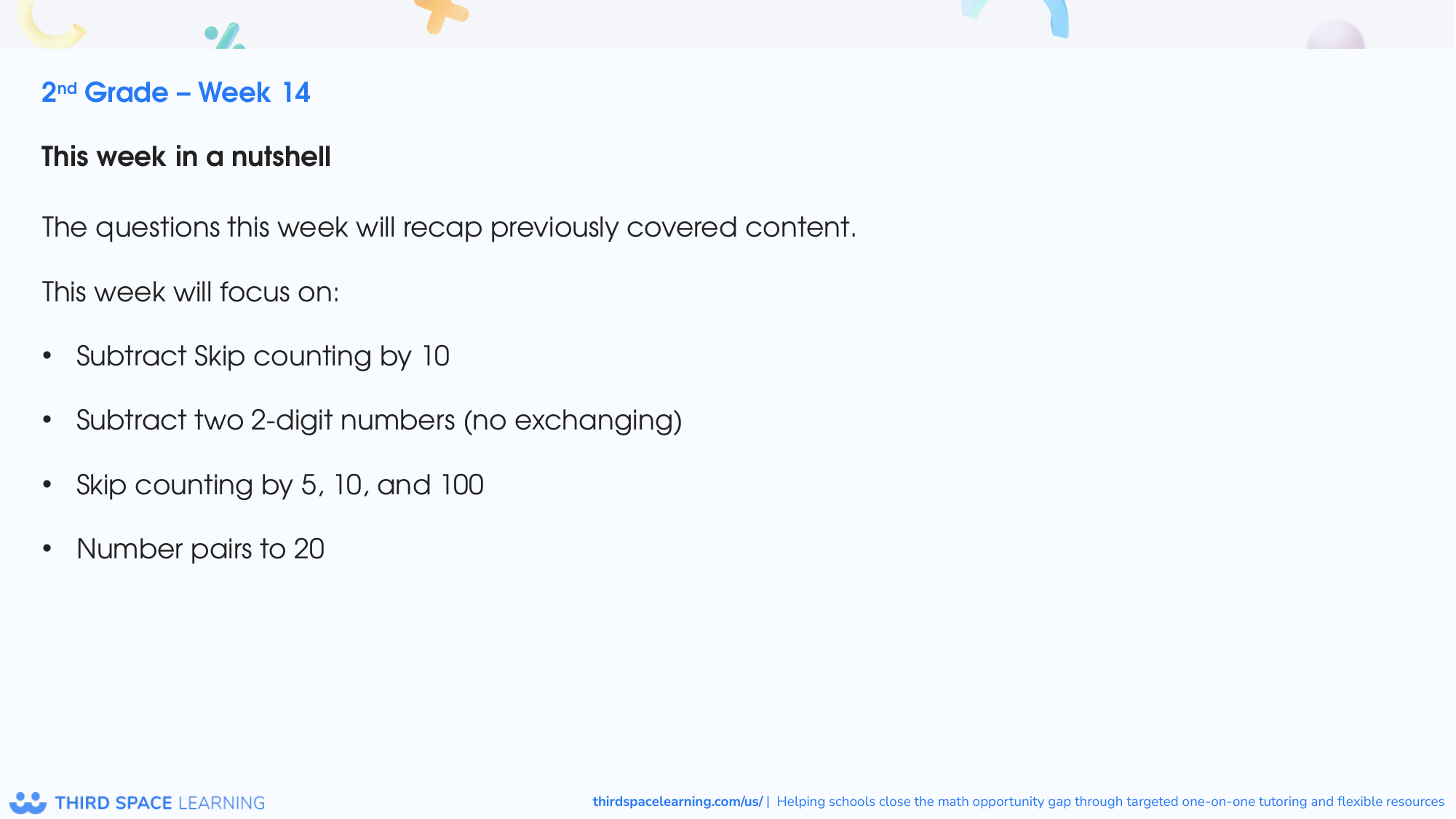

2nd Grade – Week 14
This week in a nutshell
The questions this week will recap previously covered content.
This week will focus on:
Subtract Skip counting by 10
Subtract two 2-digit numbers (no exchanging)
Skip counting by 5, 10, and 100
Number pairs to 20